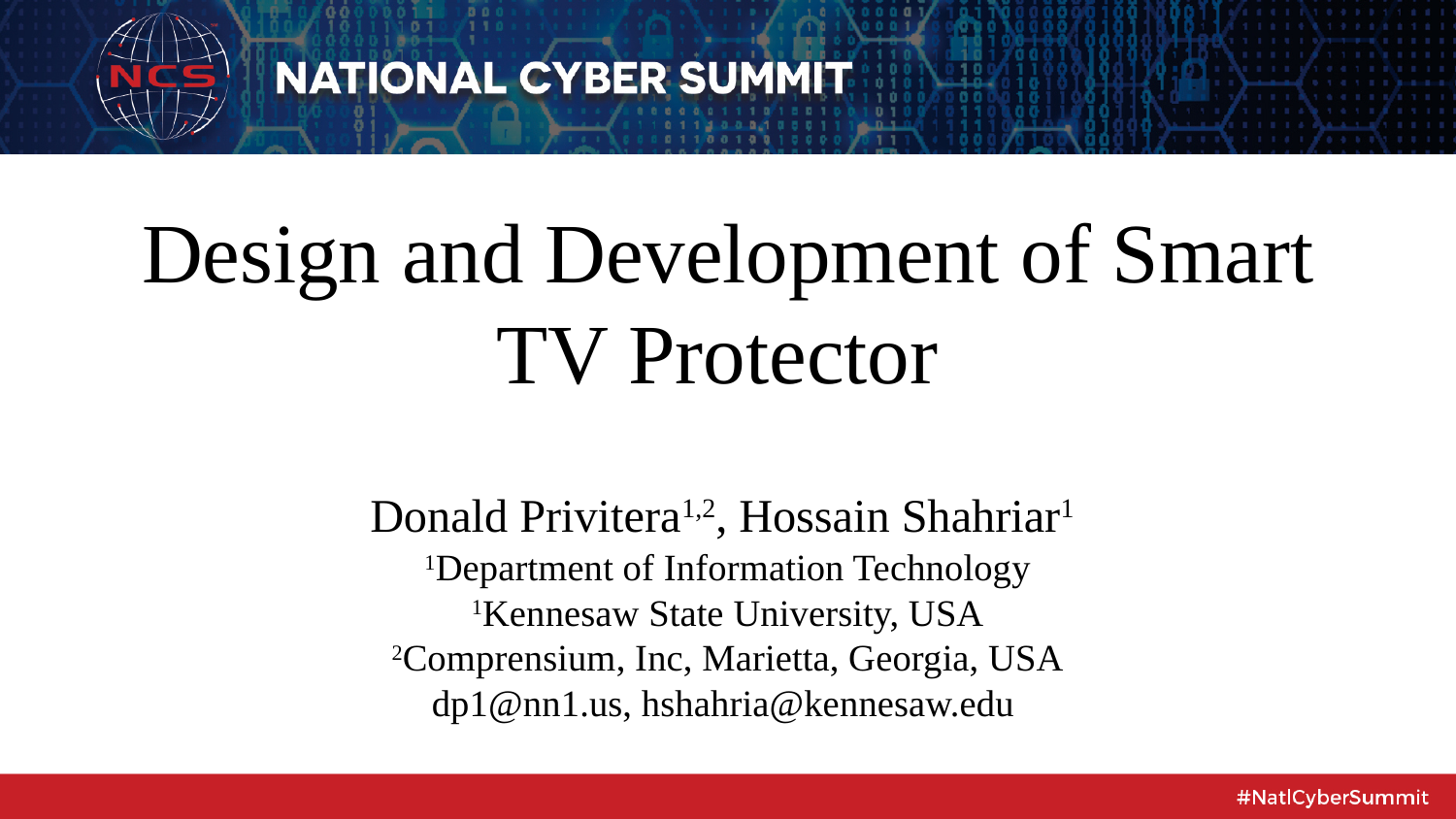

Design and Development of Smart TV Protector
Donald Privitera1,2, Hossain Shahriar1
1Department of Information Technology
1Kennesaw State University, USA
2Comprensium, Inc, Marietta, Georgia, USA
dp1@nn1.us, hshahria@kennesaw.edu